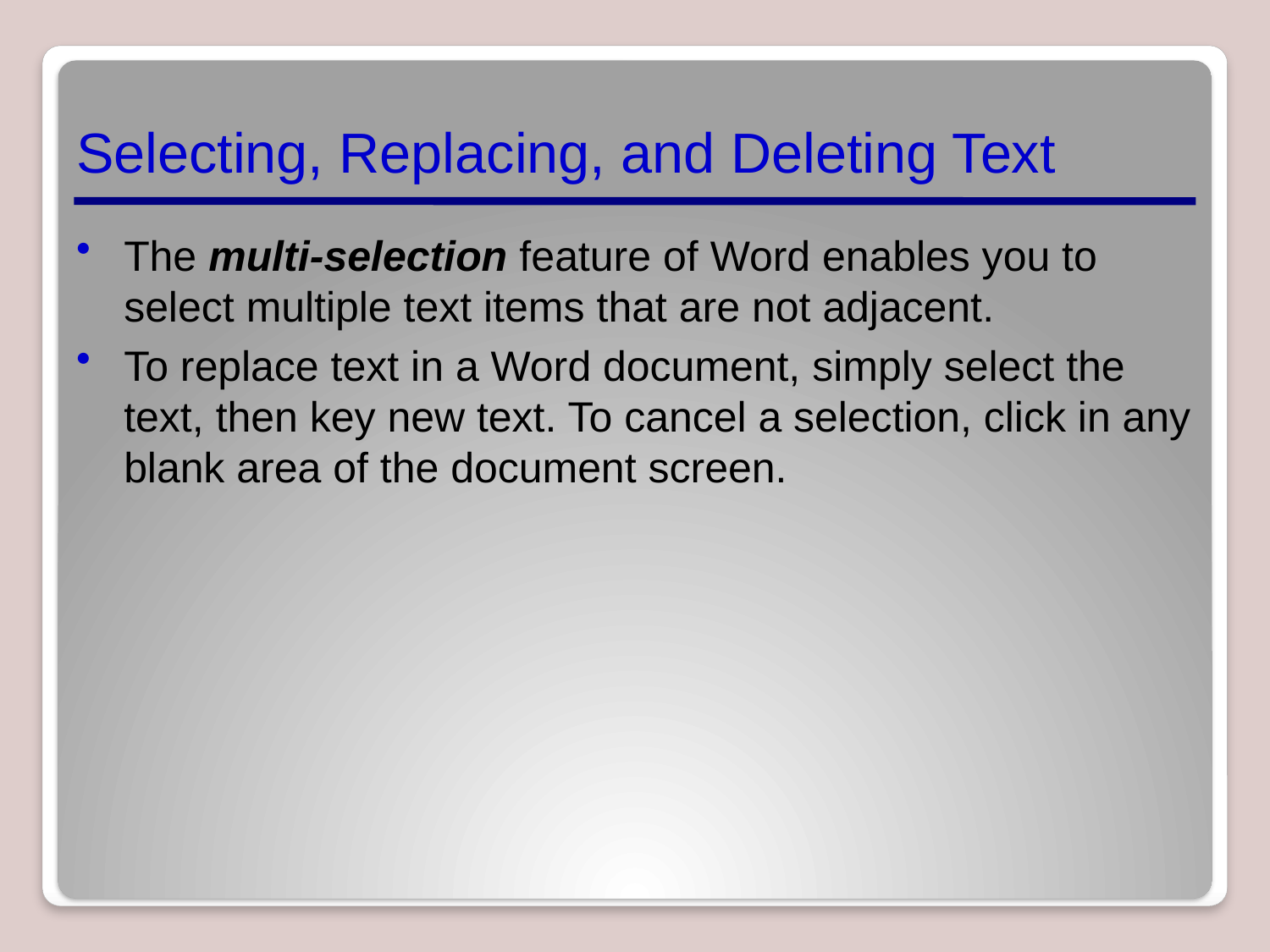

# Selecting, Replacing, and Deleting Text
The multi-selection feature of Word enables you to select multiple text items that are not adjacent.
To replace text in a Word document, simply select the text, then key new text. To cancel a selection, click in any blank area of the document screen.